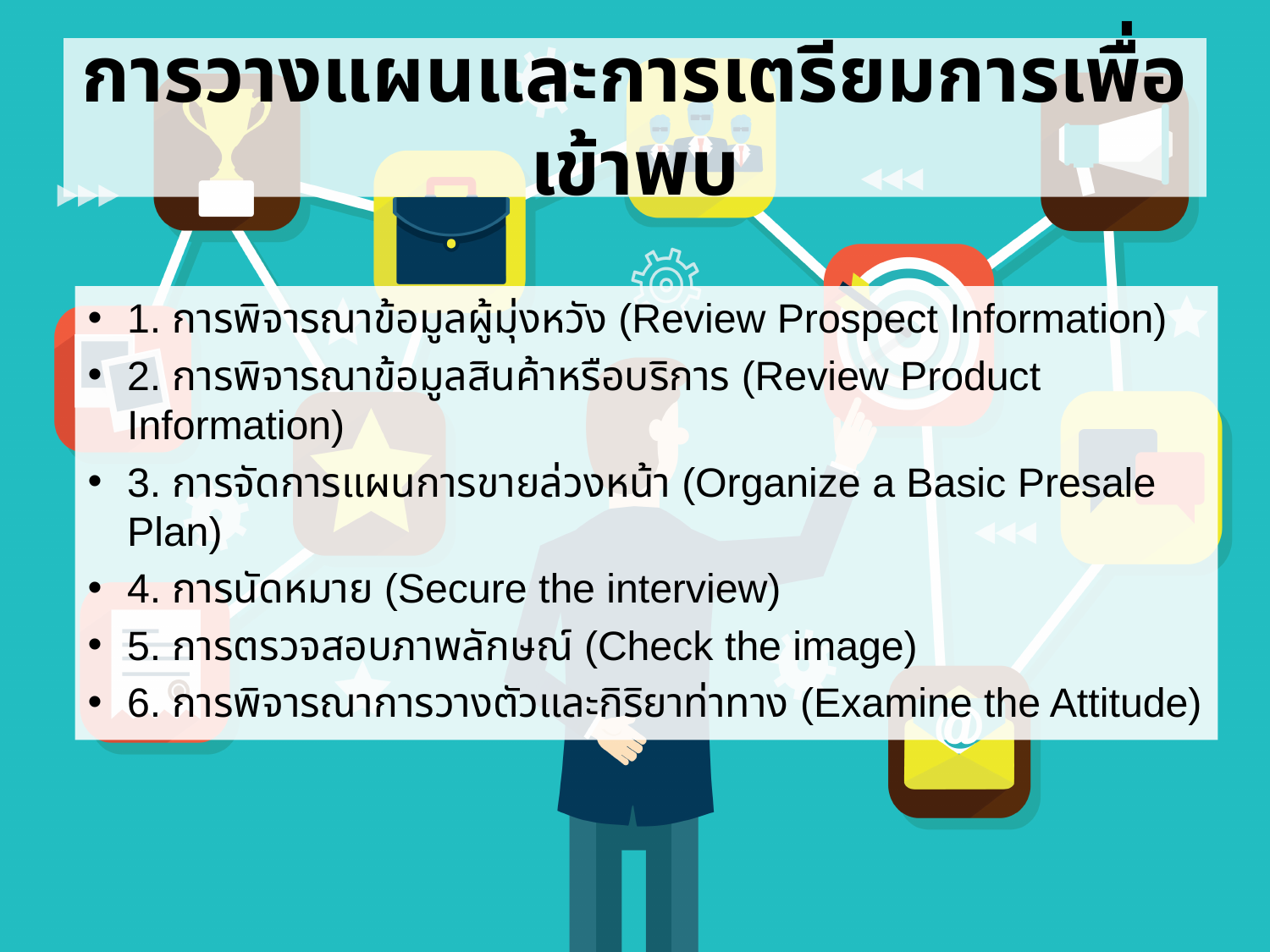

# การวางแผนและการเตรียมการเพื่อเข้าพบ
1. การพิจารณาข้อมูลผู้มุ่งหวัง (Review Prospect Information)
2. การพิจารณาข้อมูลสินค้าหรือบริการ (Review Product Information)
3. การจัดการแผนการขายล่วงหน้า (Organize a Basic Presale Plan)
4. การนัดหมาย (Secure the interview)
5. การตรวจสอบภาพลักษณ์ (Check the image)
6. การพิจารณาการวางตัวและกิริยาท่าทาง (Examine the Attitude)